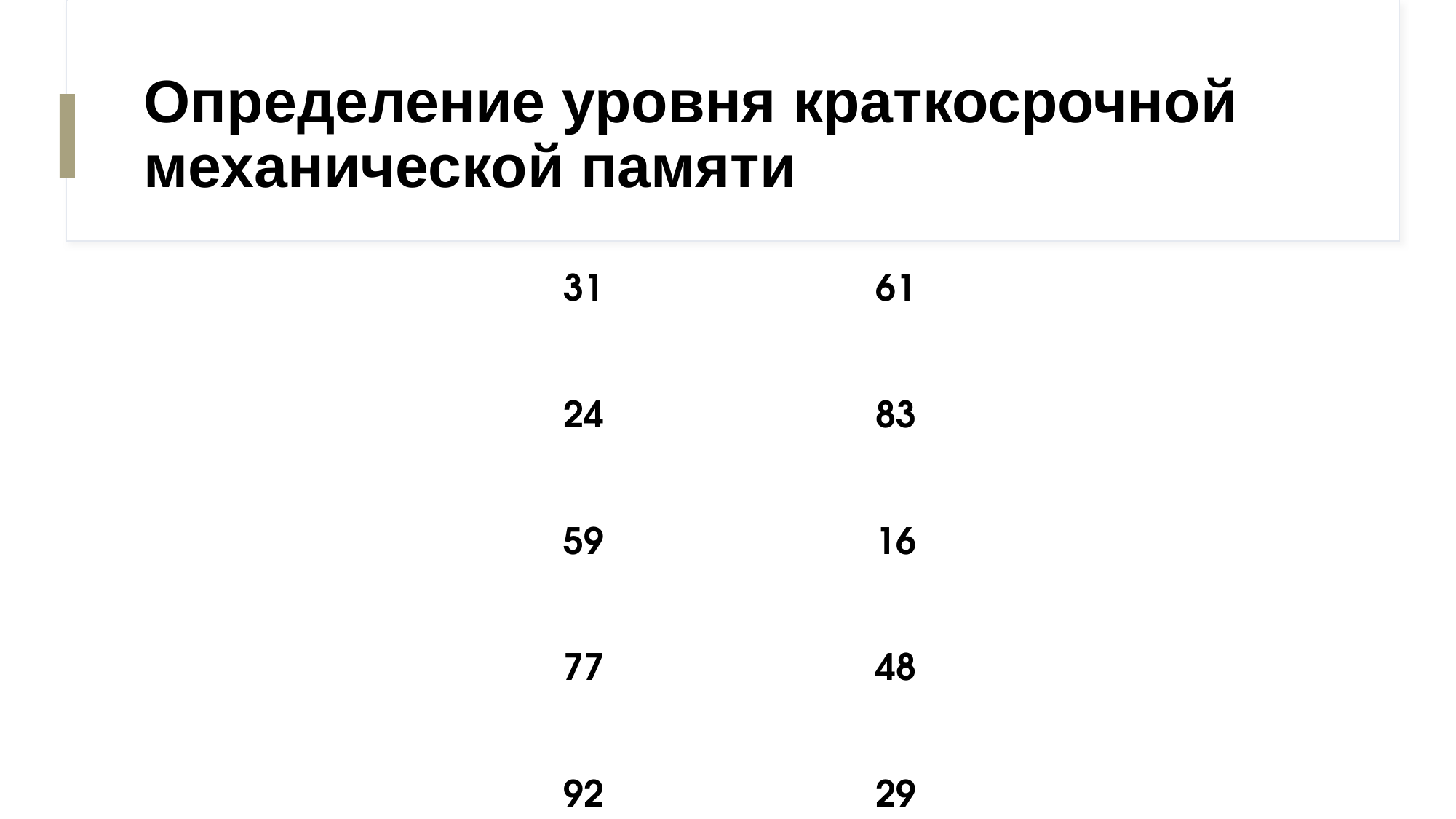

# Определение уровня краткосрочной механической памяти
31

24

59

77

92

61

83

16

48

29